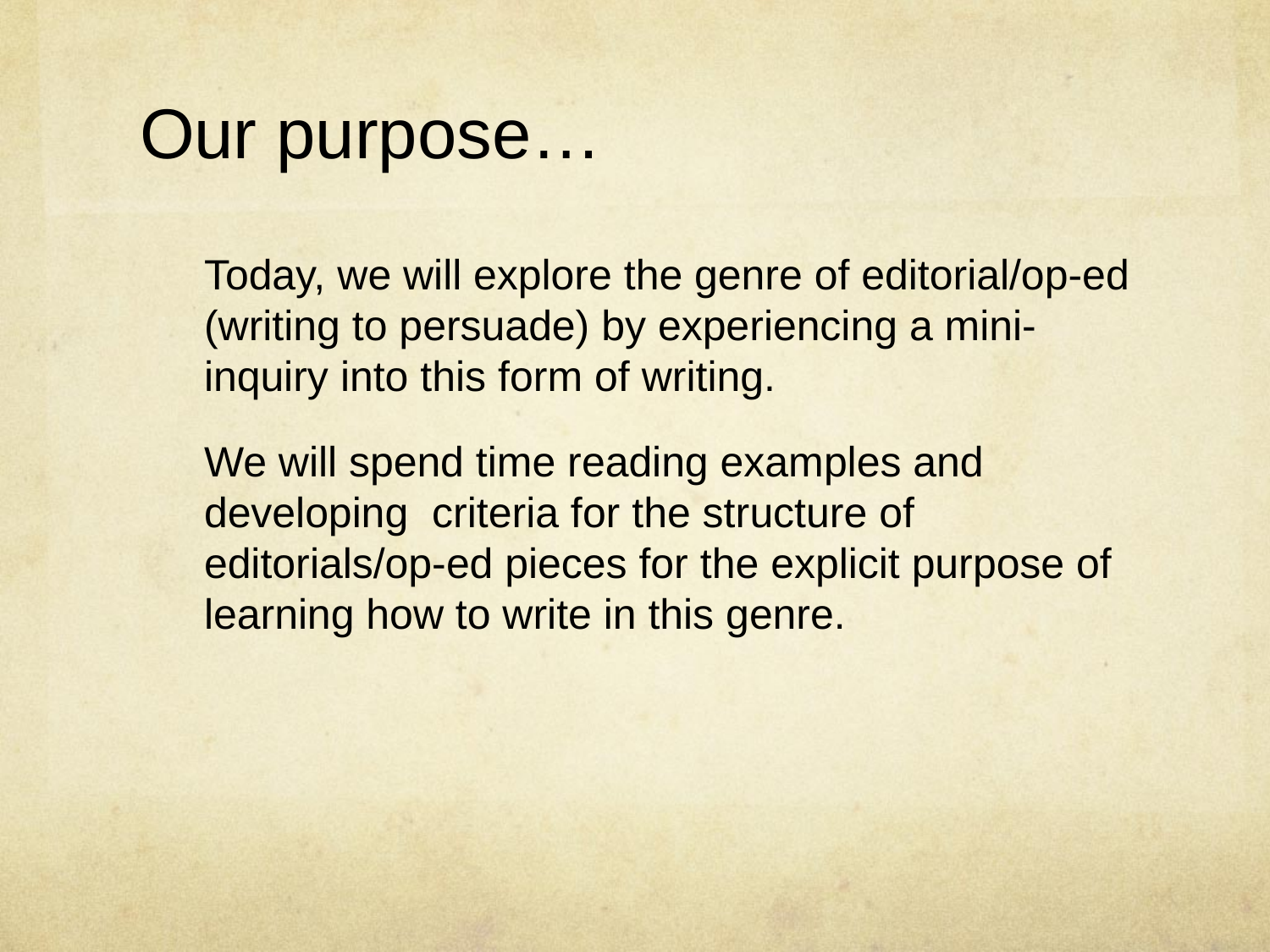

# Our purpose…
 	Today, we will explore the genre of editorial/op-ed (writing to persuade) by experiencing a mini-inquiry into this form of writing.
	We will spend time reading examples and developing  criteria for the structure of editorials/op-ed pieces for the explicit purpose of learning how to write in this genre.